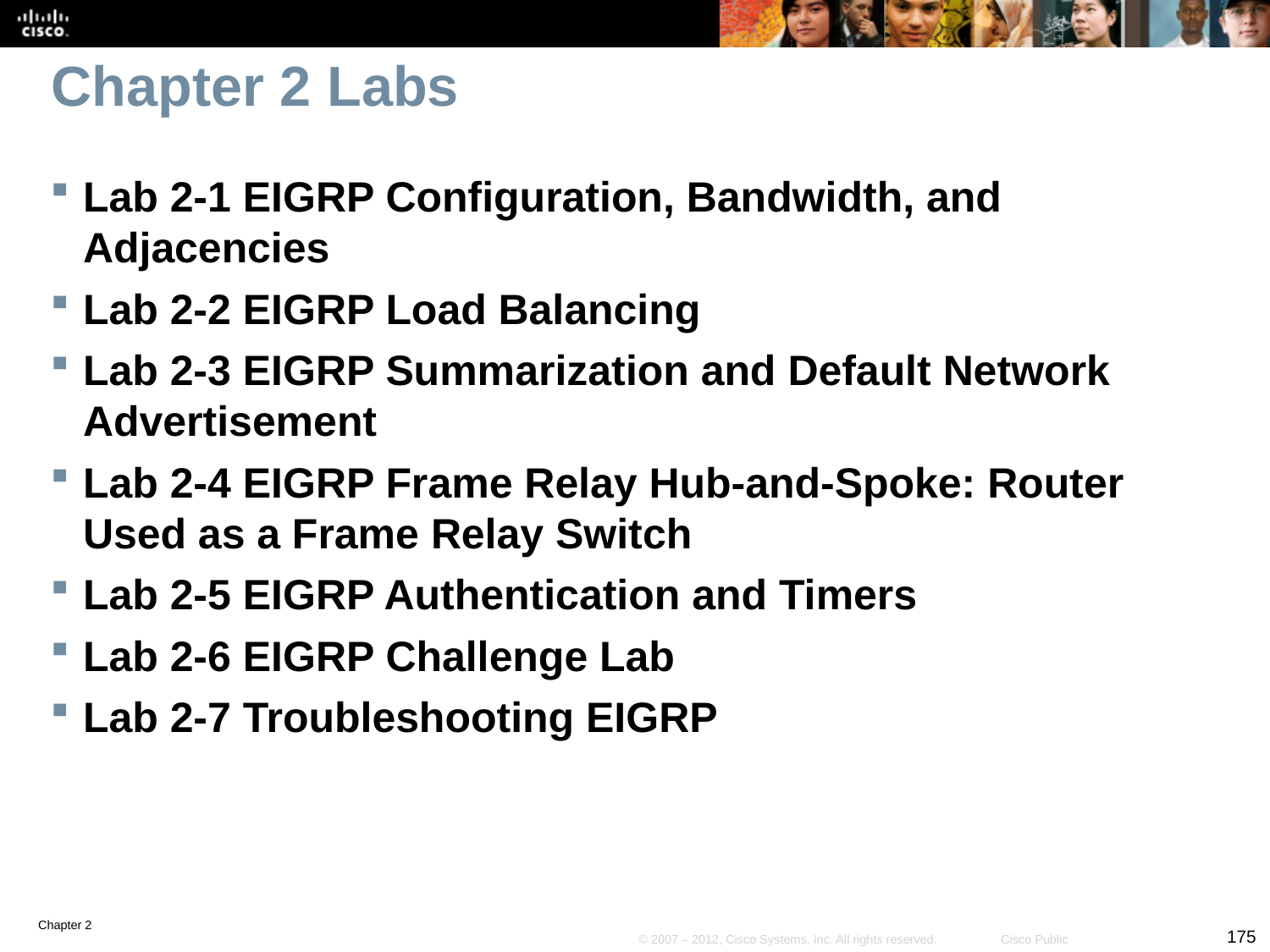

# Chapter 2 Labs
Lab 2-1 EIGRP Configuration, Bandwidth, and Adjacencies
Lab 2-2 EIGRP Load Balancing
Lab 2-3 EIGRP Summarization and Default Network Advertisement
Lab 2-4 EIGRP Frame Relay Hub-and-Spoke: Router Used as a Frame Relay Switch
Lab 2-5 EIGRP Authentication and Timers
Lab 2-6 EIGRP Challenge Lab
Lab 2-7 Troubleshooting EIGRP